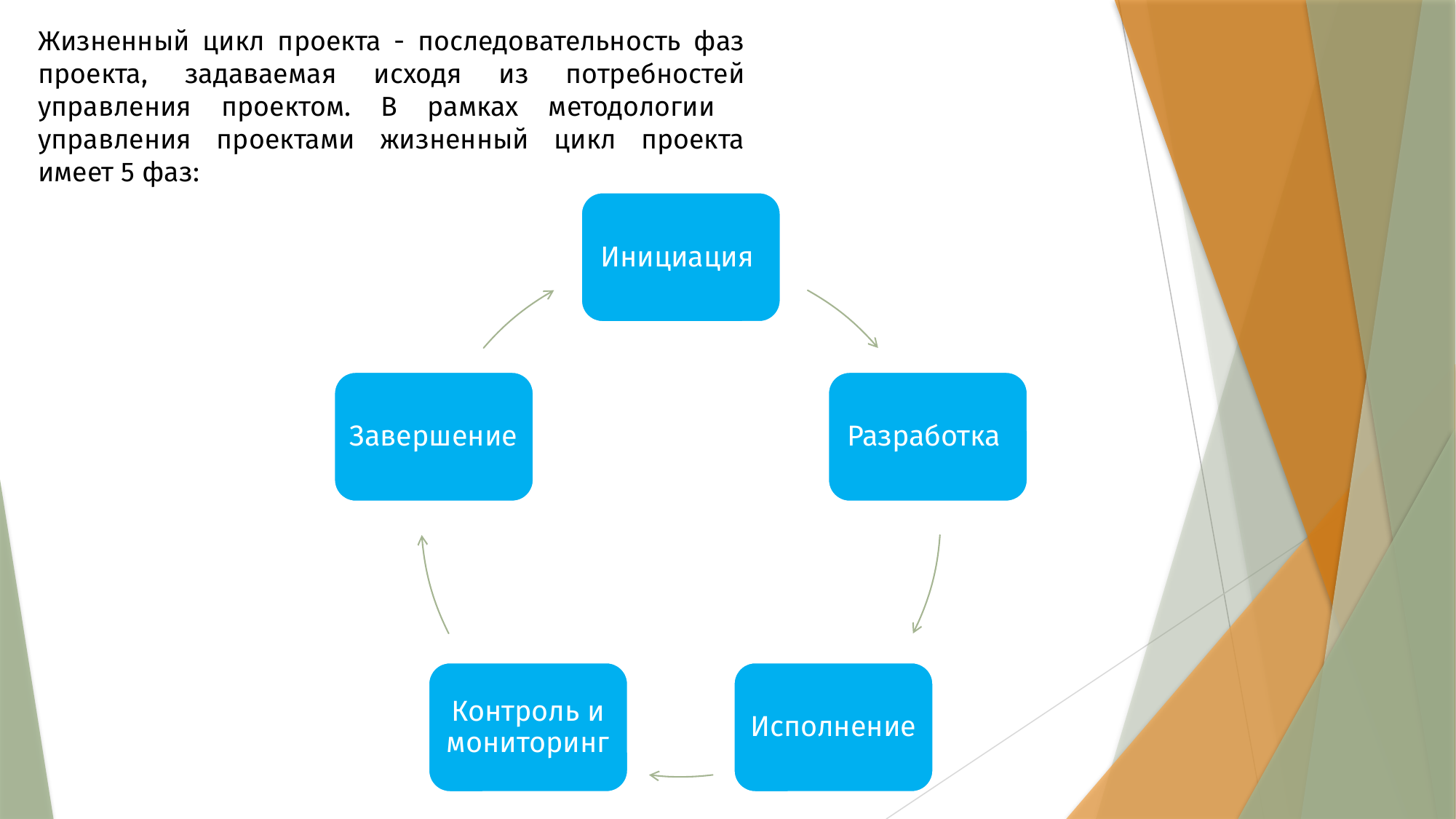

Жизненный цикл проекта - последовательность фаз проекта, задаваемая исходя из потребностей управления проектом. В рамках методологии  управления проектами жизненный цикл проекта имеет 5 фаз:
Инициация
Разработка
Исполнение
Контроль и мониторинг
Завершение